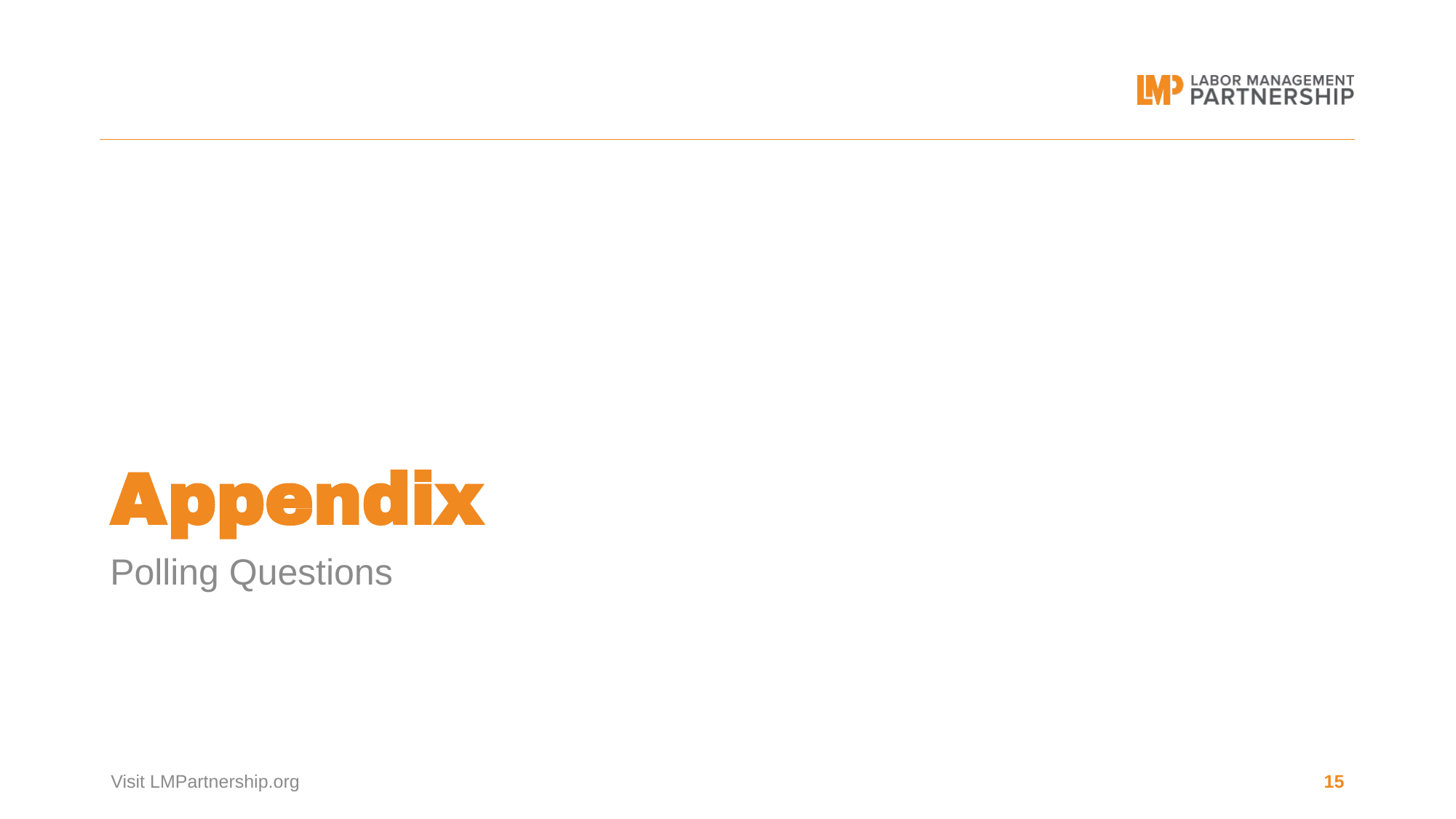

# Appendix
Polling Questions
Visit LMPartnership.org
15